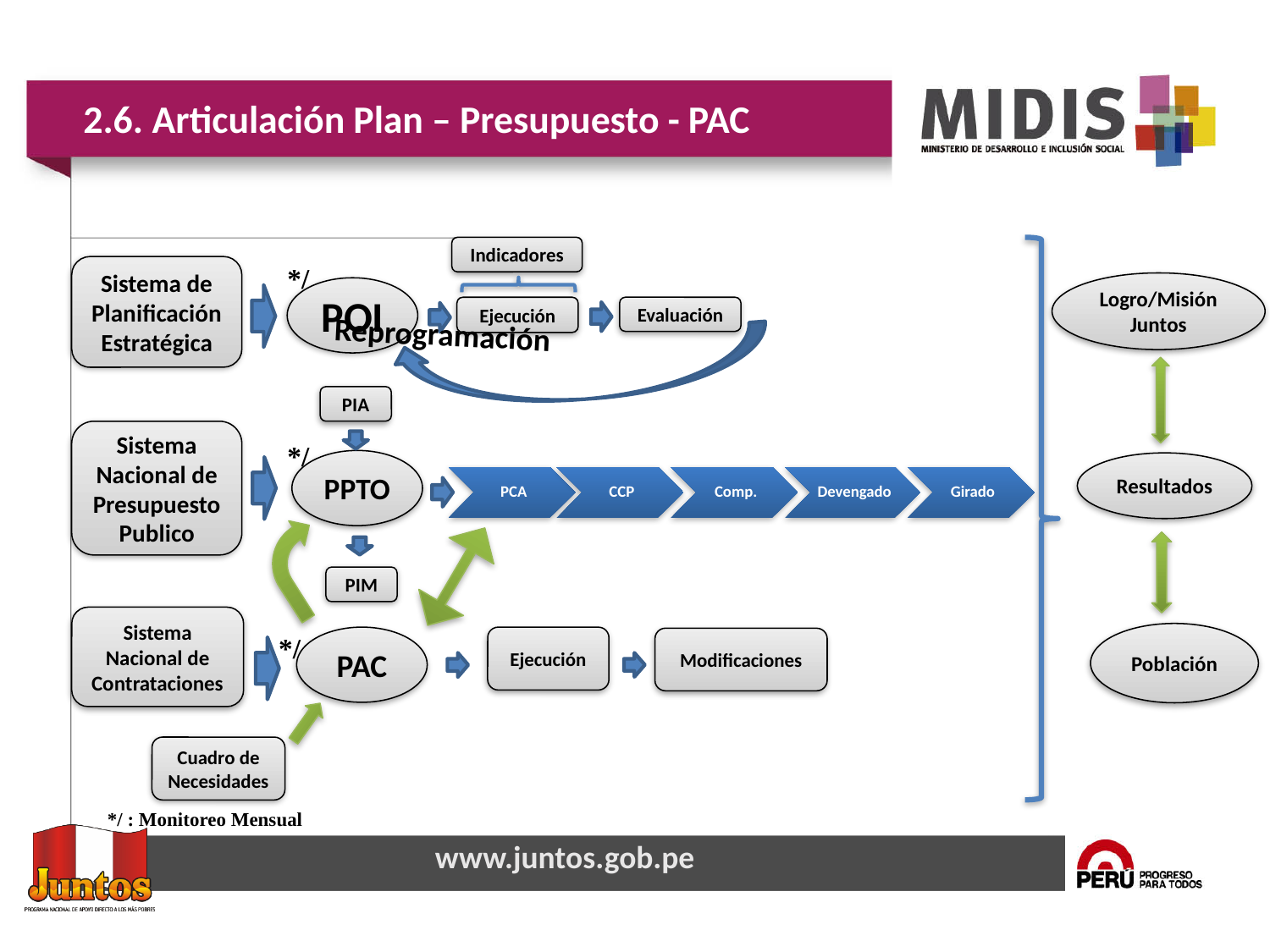

2.6. Articulación Plan – Presupuesto - PAC
*/

Indicadores

Sistema de Planificación Estratégica
Logro/Misión Juntos
POI

Ejecución
Evaluación

Reprogramación

PCA
CCP
Comp.
Devengado
Girado
PIA
*/
Sistema Nacional de Presupuesto Publico

PPTO
Resultados

PIM
*/

Sistema Nacional de Contrataciones
Población
PAC
Ejecución
Modificaciones

Cuadro de Necesidades
*/ : Monitoreo Mensual